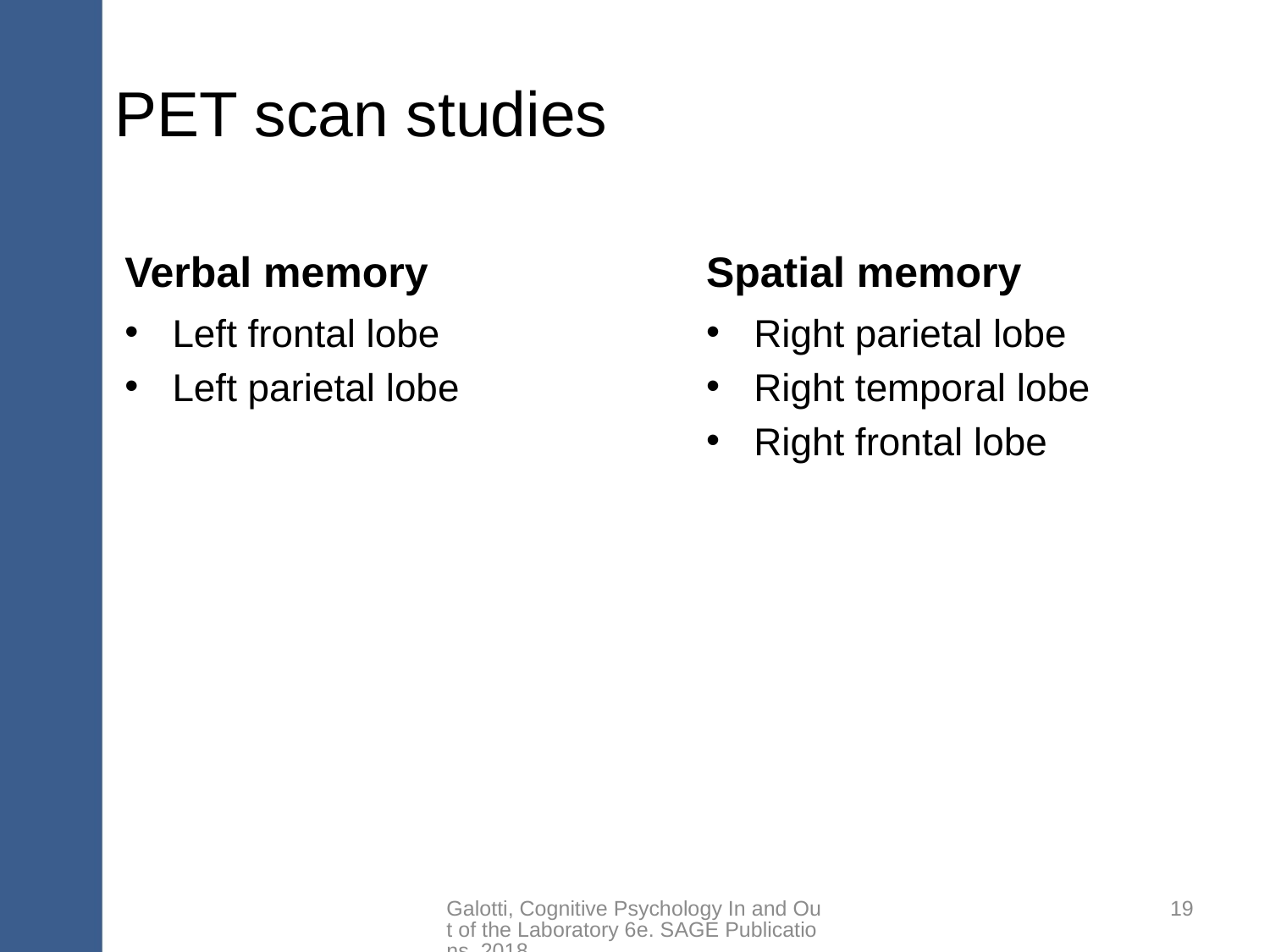

# PET scan studies
Verbal memory
Spatial memory
Left frontal lobe
Left parietal lobe
Right parietal lobe
Right temporal lobe
Right frontal lobe
Galotti, Cognitive Psychology In and Out of the Laboratory 6e. SAGE Publications, 2018.
19